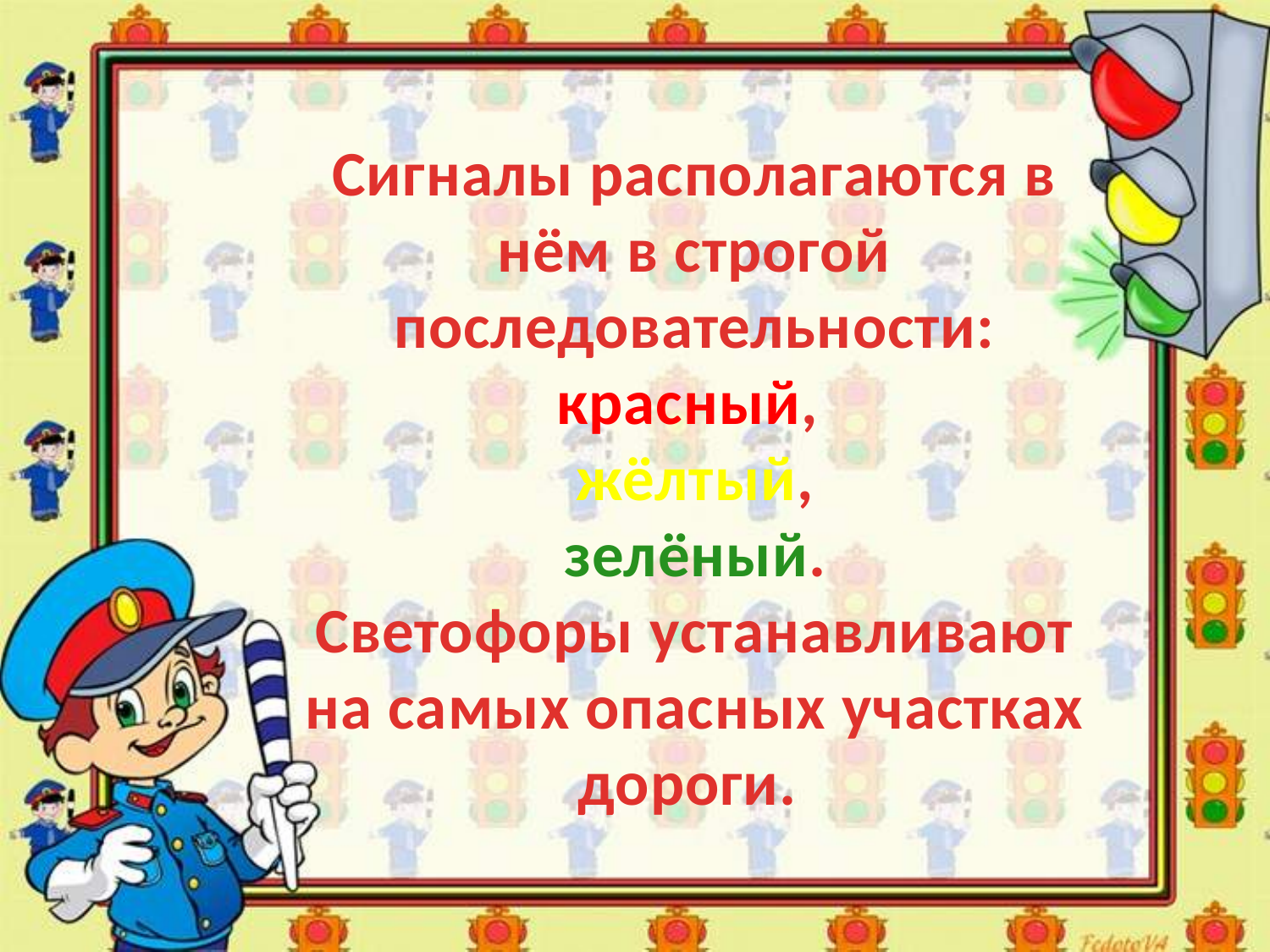

Сигналы располагаются в нём в строгой последовательности: красный,
жёлтый,
 зелёный.
Светофоры устанавливают на самых опасных участках дороги.